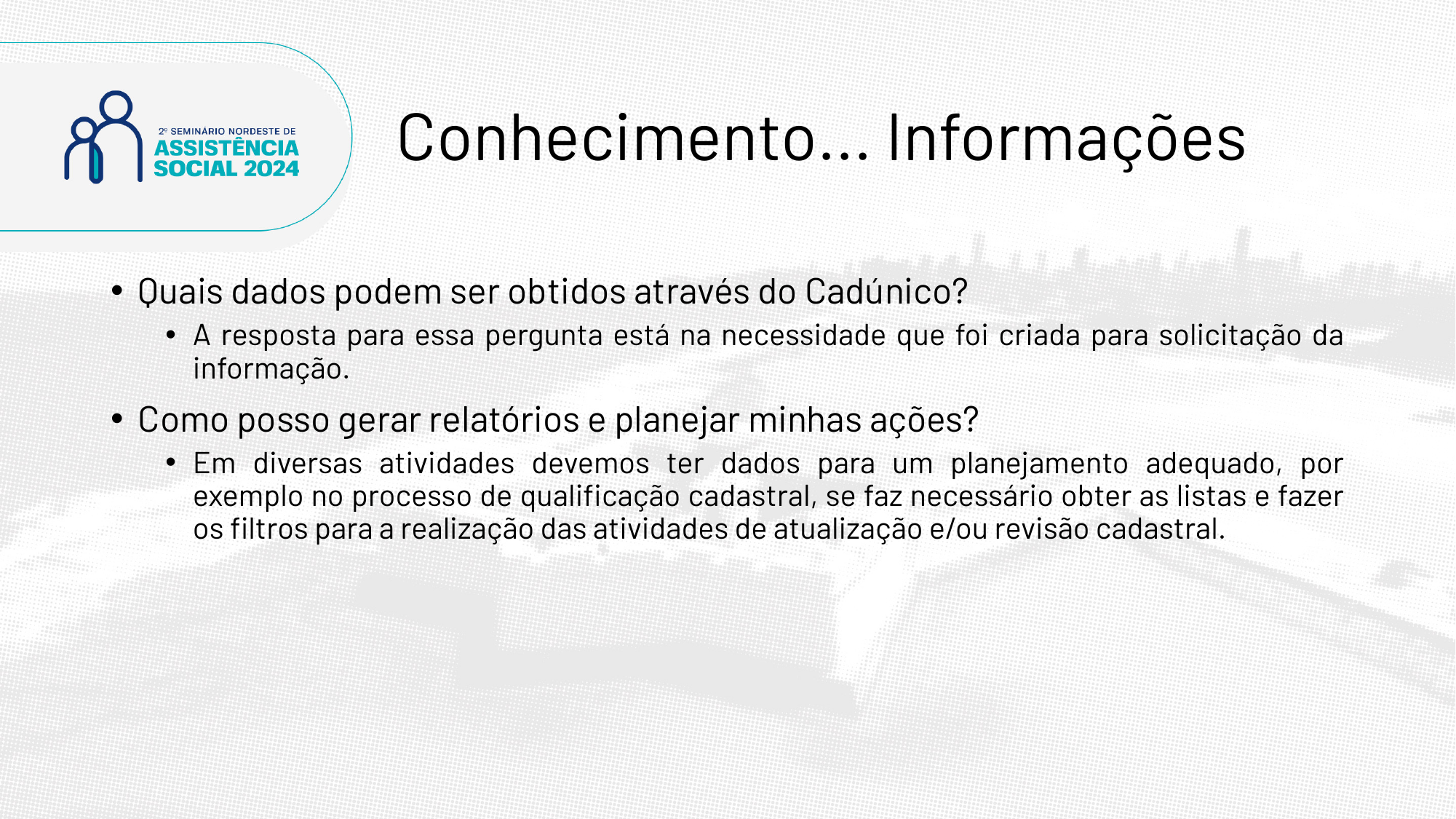

# Conhecimento... Informações
Quais dados podem ser obtidos através do Cadúnico?
A resposta para essa pergunta está na necessidade que foi criada para solicitação da informação.
Como posso gerar relatórios e planejar minhas ações?
Em diversas atividades devemos ter dados para um planejamento adequado, por exemplo no processo de qualificação cadastral, se faz necessário obter as listas e fazer os filtros para a realização das atividades de atualização e/ou revisão cadastral.